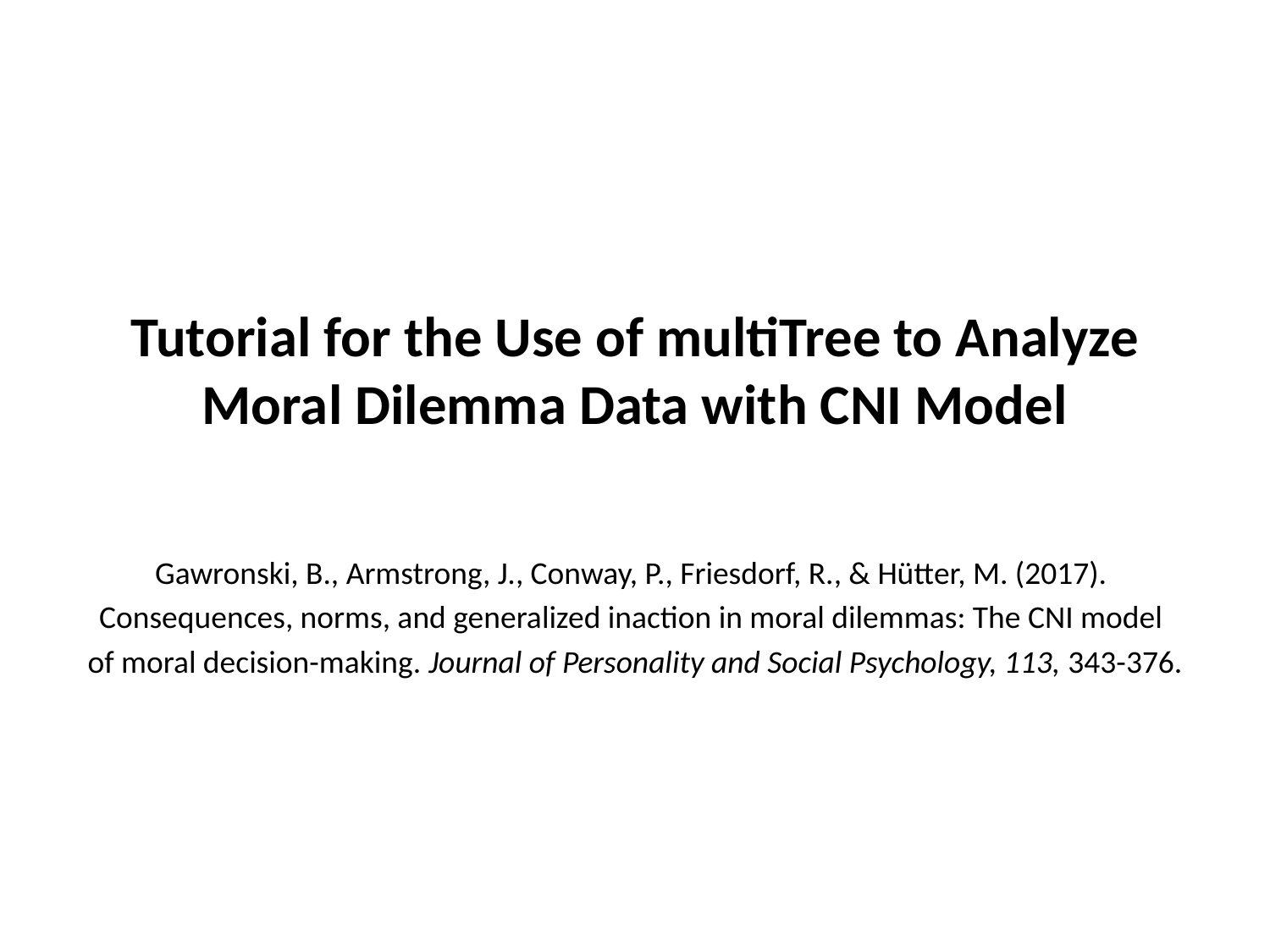

# Tutorial for the Use of multiTree to Analyze Moral Dilemma Data with CNI Model
Gawronski, B., Armstrong, J., Conway, P., Friesdorf, R., & Hütter, M. (2017).
Consequences, norms, and generalized inaction in moral dilemmas: The CNI model
of moral decision-making. Journal of Personality and Social Psychology, 113, 343-376.